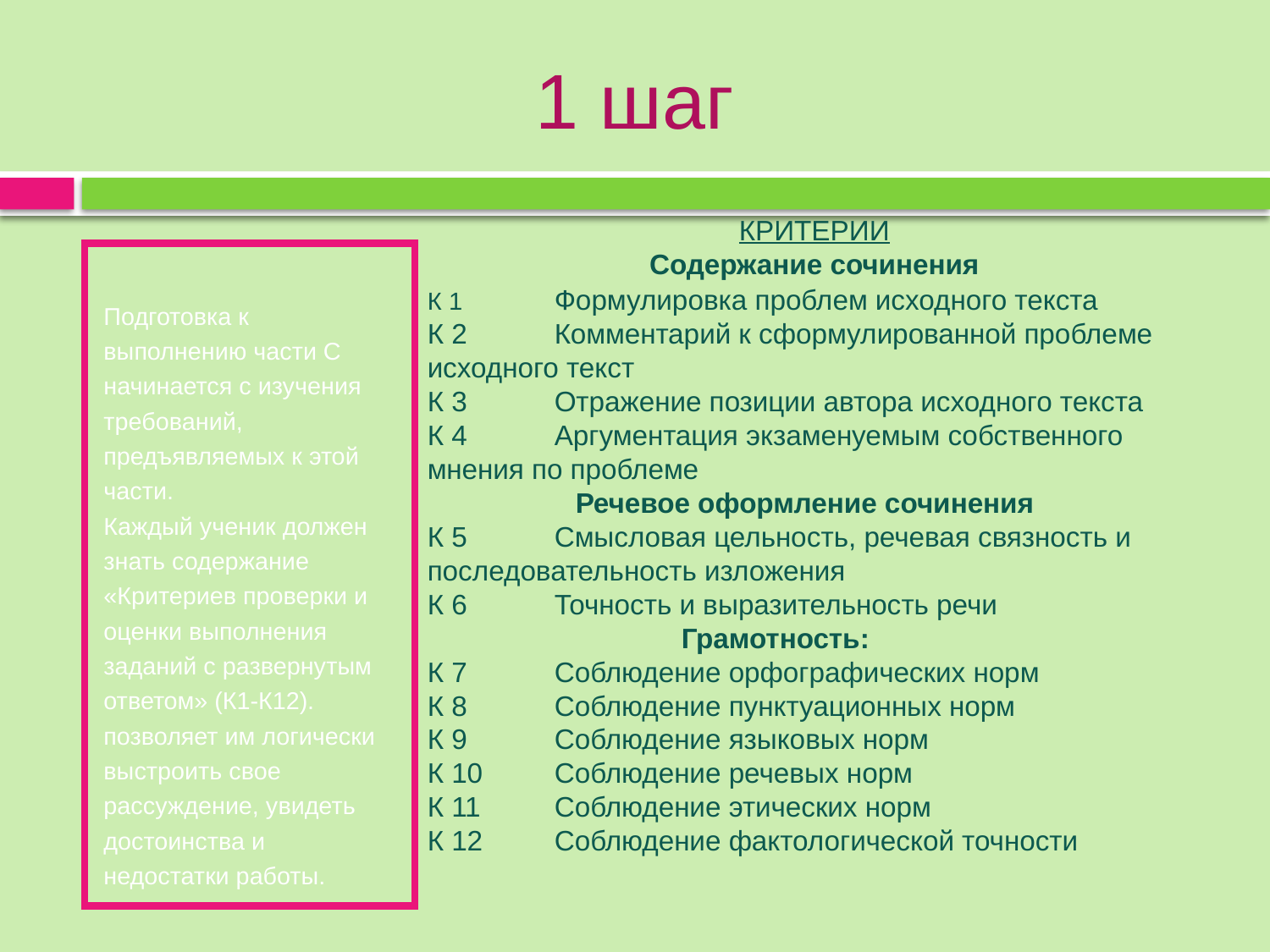

# 1 шаг
КРИТЕРИИ
Содержание сочинения

Подготовка к выполнению части С начинается с изучения требований, предъявляемых к этой части.
Каждый ученик должен знать содержание «Критериев проверки и оценки выполнения заданий с развернутым ответом» (К1-К12).
позволяет им логически выстроить свое рассуждение, увидеть достоинства и недостатки работы.

К 1	Формулировка проблем исходного текста
К 2	Комментарий к сформулированной проблеме исходного текст
К 3	Отражение позиции автора исходного текста
К 4	Аргументация экзаменуемым собственного мнения по проблеме
Речевое оформление сочинения
К 5	Смысловая цельность, речевая связность и последовательность изложения
К 6 	Точность и выразительность речи
		Грамотность:
К 7	Соблюдение орфографических норм
К 8	Соблюдение пунктуационных норм
К 9	Соблюдение языковых норм
К 10	Соблюдение речевых норм
К 11	Соблюдение этических норм
К 12	Соблюдение фактологической точности